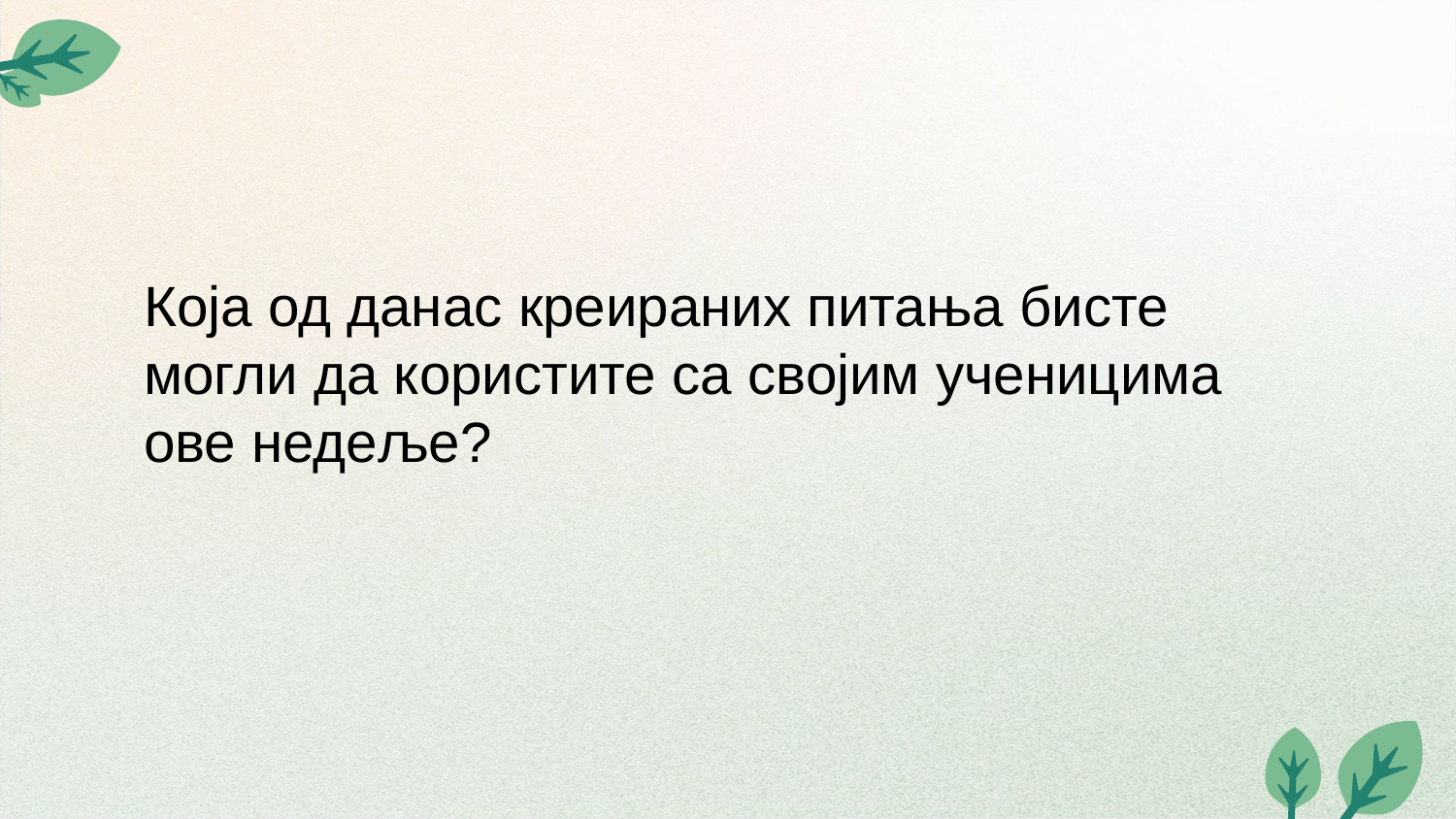

Која од данас креираних питања бисте могли да користите са својим ученицима ове недеље?